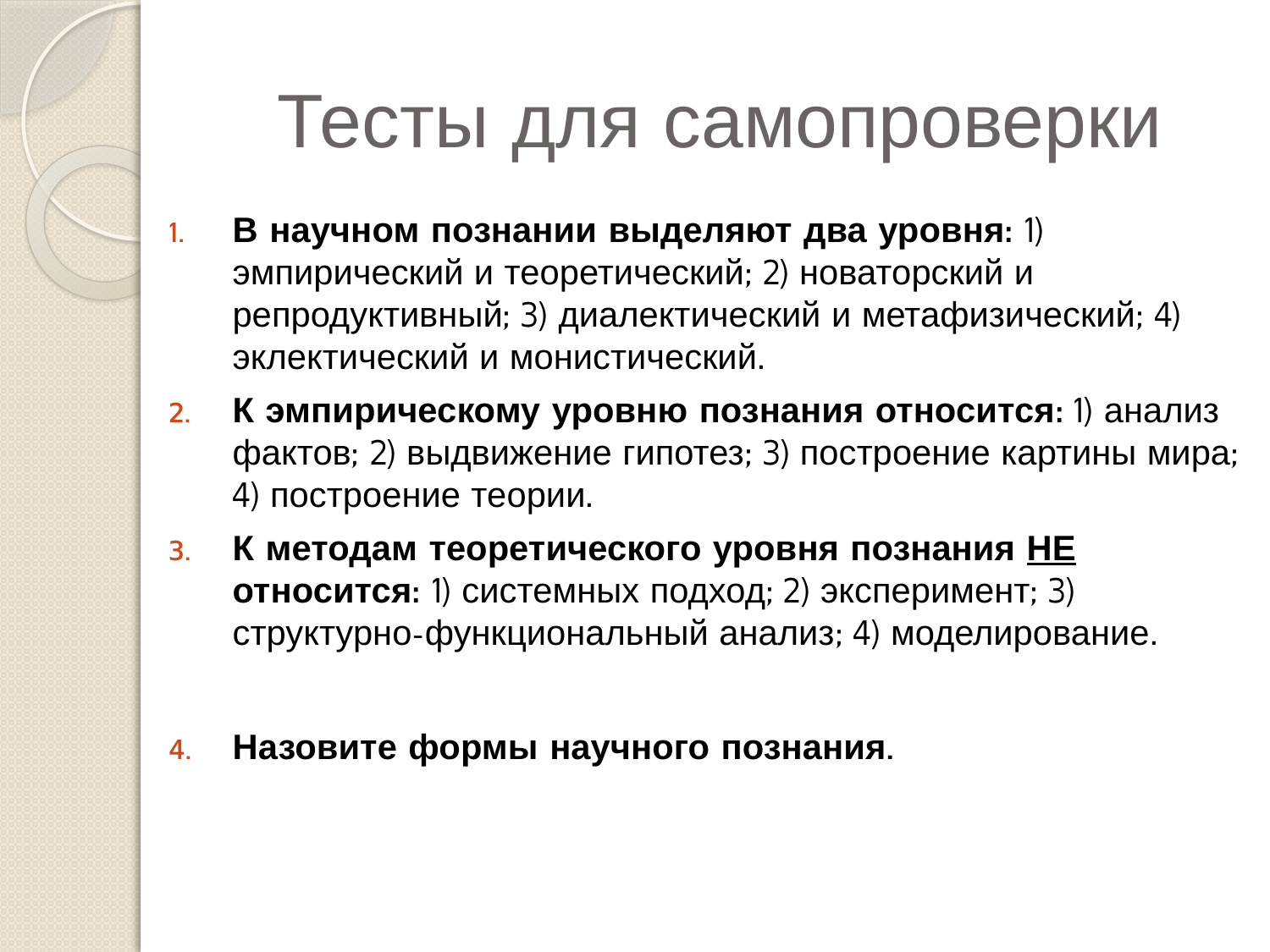

# Тесты для самопроверки
В научном познании выделяют два уровня: 1) эмпирический и теоретический; 2) новаторский и репродуктивный; 3) диалектический и метафизический; 4) эклектический и монистический.
К эмпирическому уровню познания относится: 1) анализ фактов; 2) выдвижение гипотез; 3) построение картины мира; 4) построение теории.
К методам теоретического уровня познания НЕ относится: 1) системных подход; 2) эксперимент; 3) структурно-функциональный анализ; 4) моделирование.

Назовите формы научного познания.